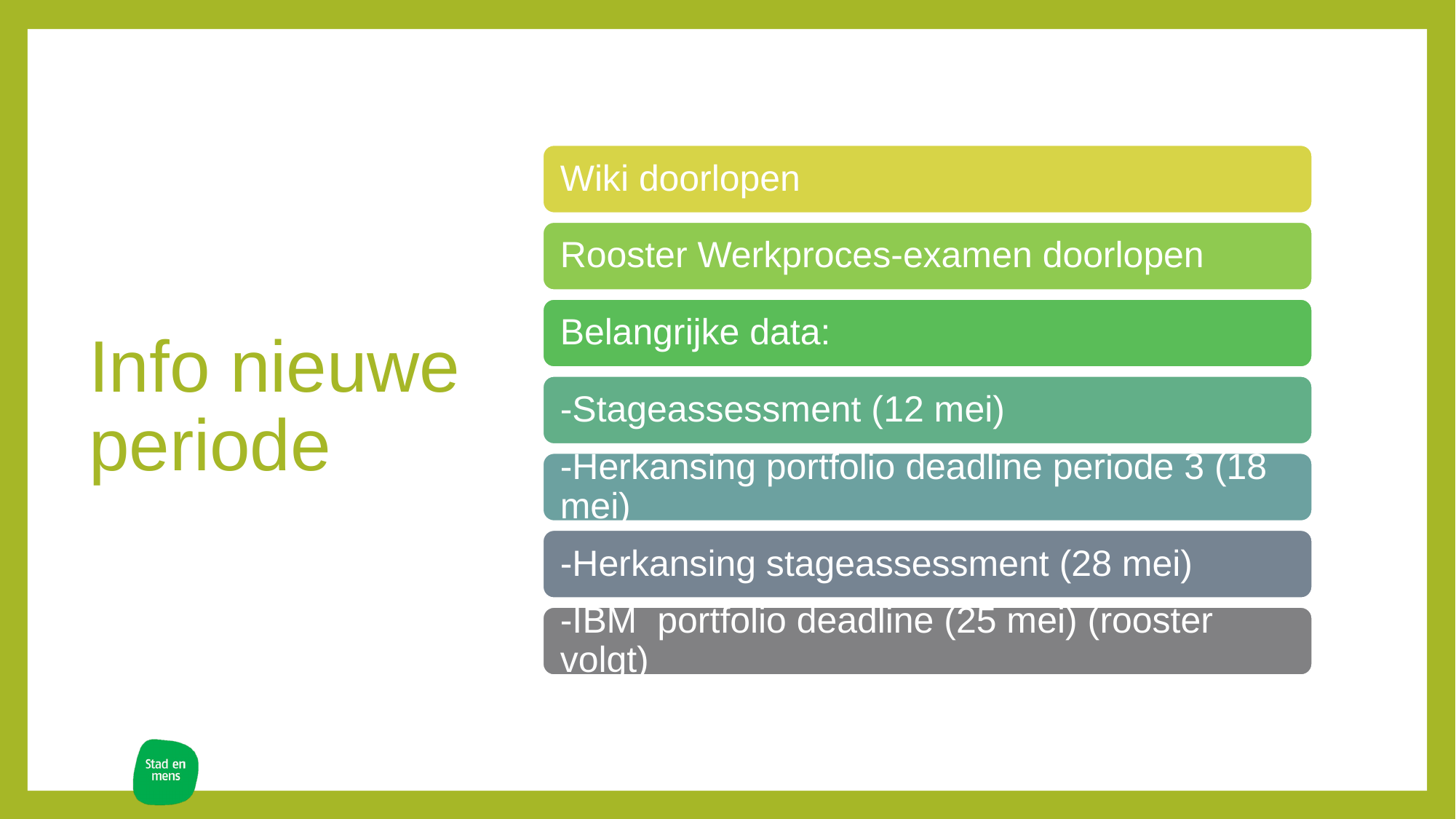

# Info nieuwe periode
Wiki doorlopen
Rooster Werkproces-examen doorlopen
Belangrijke data:
-Stageassessment (12 mei)
-Herkansing portfolio deadline periode 3 (18 mei)
-Herkansing stageassessment (28 mei)
-IBM  portfolio deadline (25 mei) (rooster volgt)